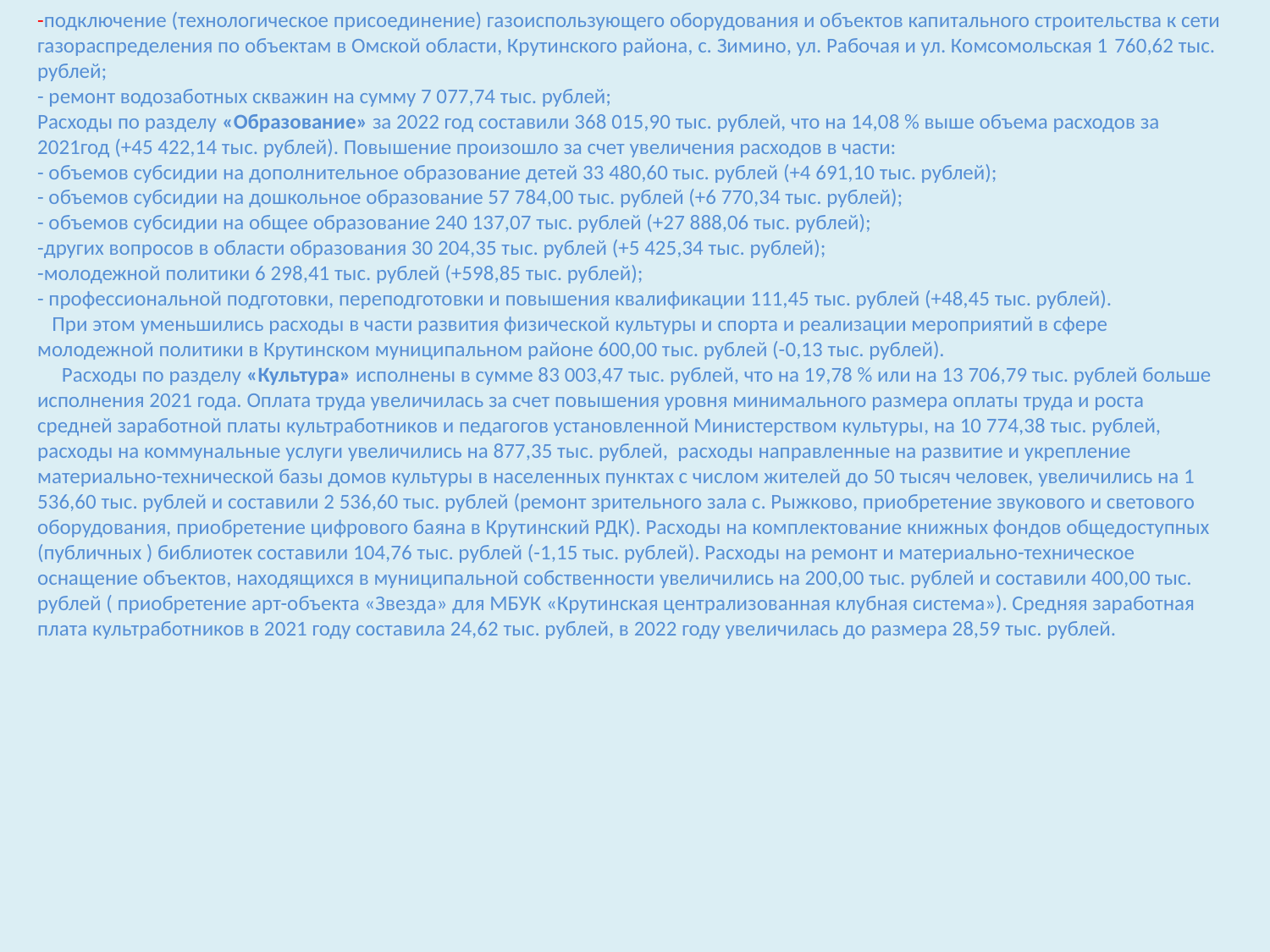

-подключение (технологическое присоединение) газоиспользующего оборудования и объектов капитального строительства к сети газораспределения по объектам в Омской области, Крутинского района, с. Зимино, ул. Рабочая и ул. Комсомольская 1 760,62 тыс. рублей;
- ремонт водозаботных скважин на сумму 7 077,74 тыс. рублей;
Расходы по разделу «Образование» за 2022 год составили 368 015,90 тыс. рублей, что на 14,08 % выше объема расходов за 2021год (+45 422,14 тыс. рублей). Повышение произошло за счет увеличения расходов в части:
- объемов субсидии на дополнительное образование детей 33 480,60 тыс. рублей (+4 691,10 тыс. рублей);
- объемов субсидии на дошкольное образование 57 784,00 тыс. рублей (+6 770,34 тыс. рублей);
- объемов субсидии на общее образование 240 137,07 тыс. рублей (+27 888,06 тыс. рублей);
-других вопросов в области образования 30 204,35 тыс. рублей (+5 425,34 тыс. рублей);
-молодежной политики 6 298,41 тыс. рублей (+598,85 тыс. рублей);
- профессиональной подготовки, переподготовки и повышения квалификации 111,45 тыс. рублей (+48,45 тыс. рублей).
   При этом уменьшились расходы в части развития физической культуры и спорта и реализации мероприятий в сфере молодежной политики в Крутинском муниципальном районе 600,00 тыс. рублей (-0,13 тыс. рублей).
     Расходы по разделу «Культура» исполнены в сумме 83 003,47 тыс. рублей, что на 19,78 % или на 13 706,79 тыс. рублей больше исполнения 2021 года. Оплата труда увеличилась за счет повышения уровня минимального размера оплаты труда и роста средней заработной платы культработников и педагогов установленной Министерством культуры, на 10 774,38 тыс. рублей, расходы на коммунальные услуги увеличились на 877,35 тыс. рублей,  расходы направленные на развитие и укрепление материально-технической базы домов культуры в населенных пунктах с числом жителей до 50 тысяч человек, увеличились на 1 536,60 тыс. рублей и составили 2 536,60 тыс. рублей (ремонт зрительного зала с. Рыжково, приобретение звукового и светового оборудования, приобретение цифрового баяна в Крутинский РДК). Расходы на комплектование книжных фондов общедоступных (публичных ) библиотек составили 104,76 тыс. рублей (-1,15 тыс. рублей). Расходы на ремонт и материально-техническое оснащение объектов, находящихся в муниципальной собственности увеличились на 200,00 тыс. рублей и составили 400,00 тыс. рублей ( приобретение арт-объекта «Звезда» для МБУК «Крутинская централизованная клубная система»). Средняя заработная плата культработников в 2021 году составила 24,62 тыс. рублей, в 2022 году увеличилась до размера 28,59 тыс. рублей.